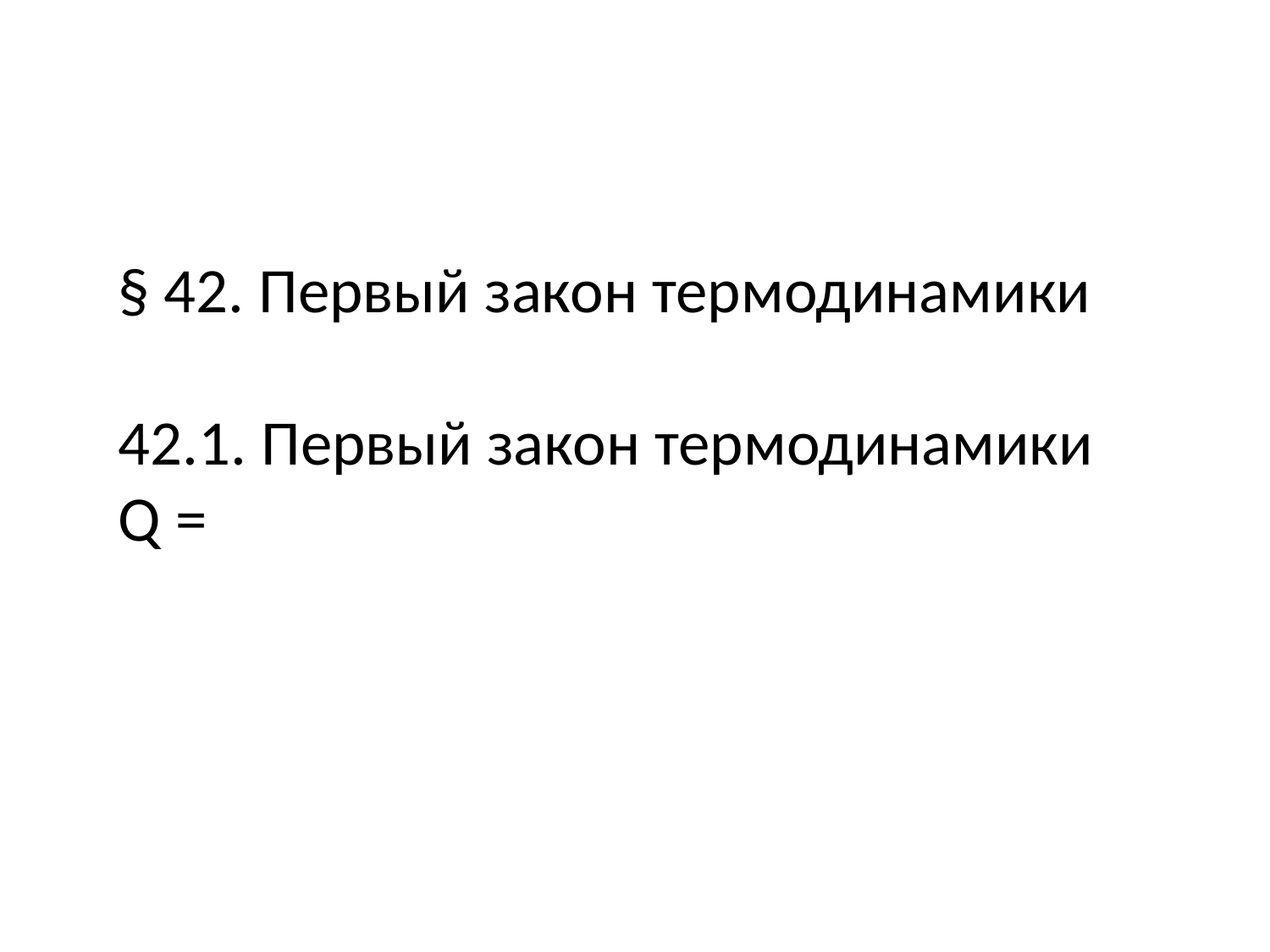

§ 42. Первый закон термодинамики

42.1. Первый закон термодинамики
Q =